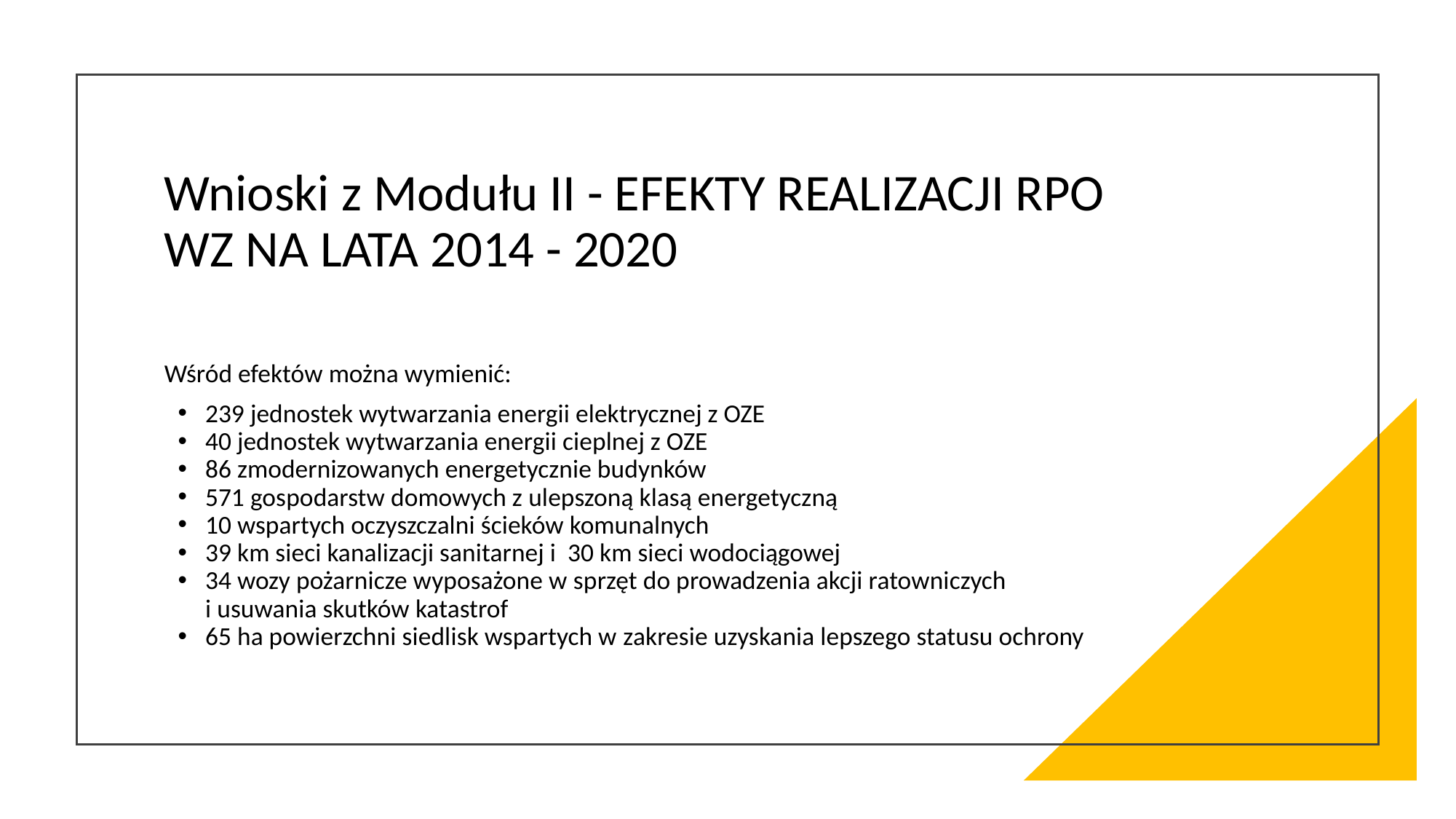

# Wnioski z Modułu II - EFEKTY REALIZACJI RPO WZ NA LATA 2014 - 2020

Wśród efektów można wymienić:
239 jednostek wytwarzania energii elektrycznej z OZE
40 jednostek wytwarzania energii cieplnej z OZE
86 zmodernizowanych energetycznie budynków
571 gospodarstw domowych z ulepszoną klasą energetyczną
10 wspartych oczyszczalni ścieków komunalnych
39 km sieci kanalizacji sanitarnej i  30 km sieci wodociągowej
34 wozy pożarnicze wyposażone w sprzęt do prowadzenia akcji ratowniczych i usuwania skutków katastrof
65 ha powierzchni siedlisk wspartych w zakresie uzyskania lepszego statusu ochrony